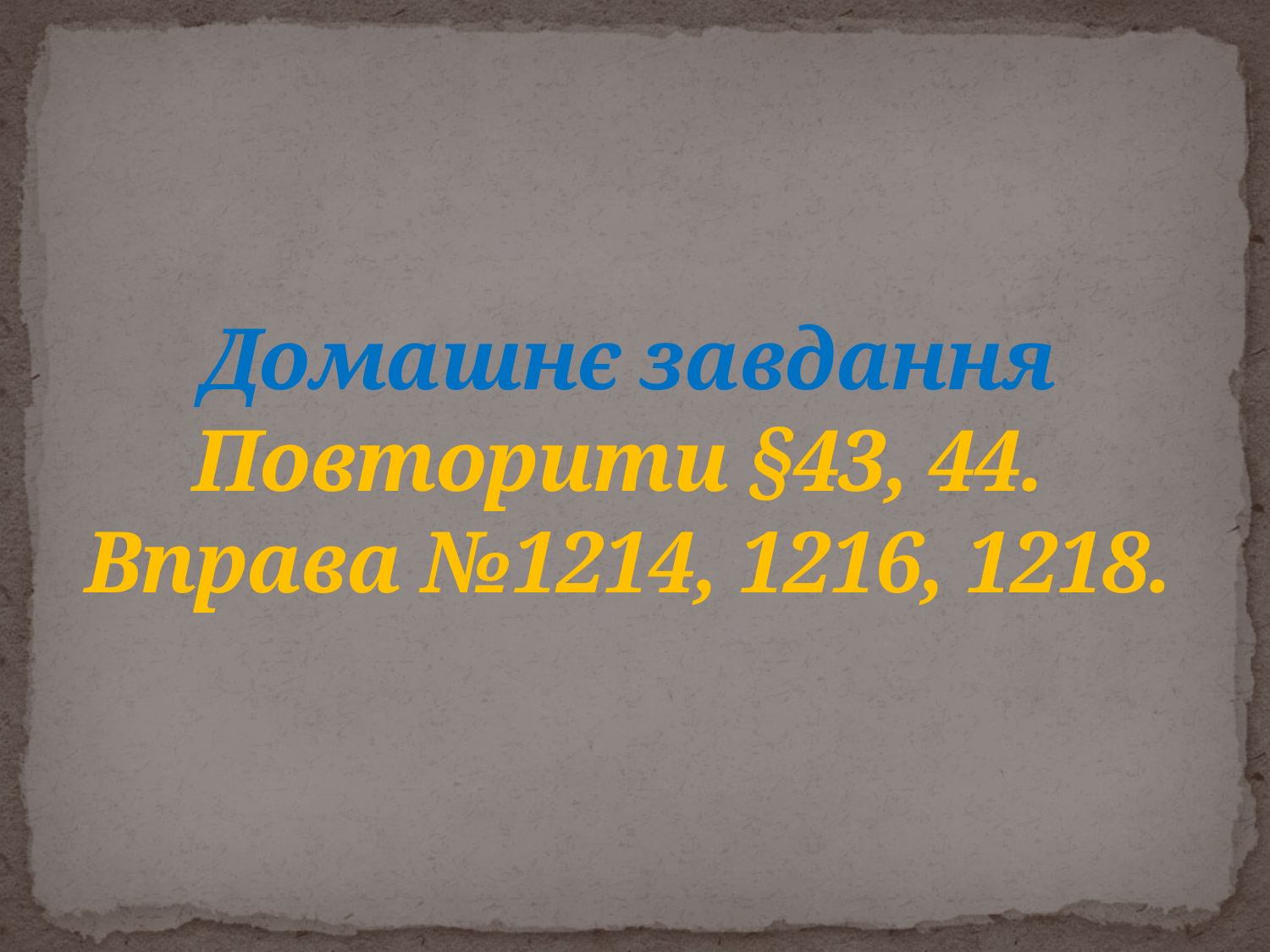

Домашнє завдання
Повторити §43, 44.
Вправа №1214, 1216, 1218.